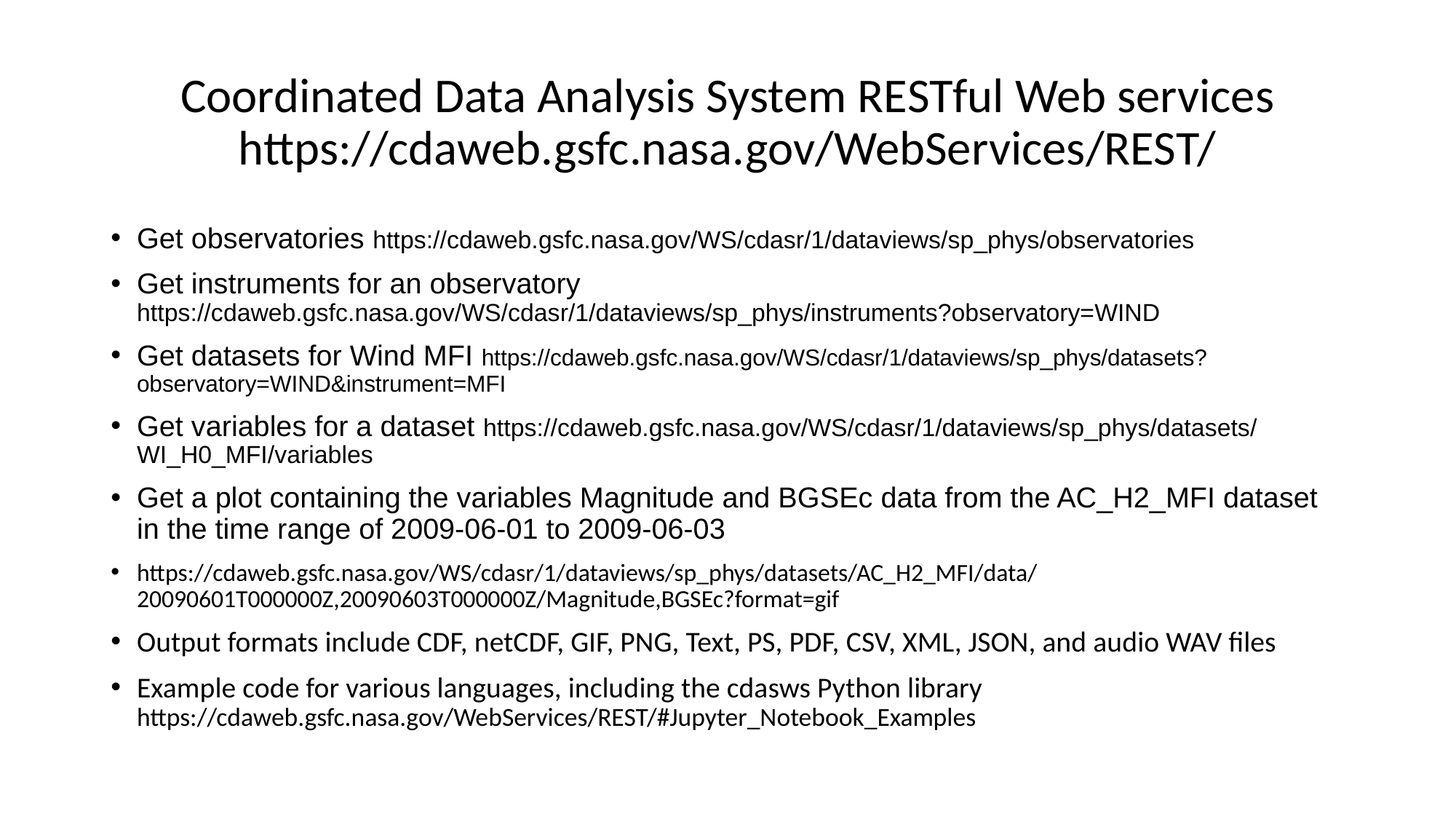

# Coordinated Data Analysis System RESTful Web services https://cdaweb.gsfc.nasa.gov/WebServices/REST/
Get observatories https://cdaweb.gsfc.nasa.gov/WS/cdasr/1/dataviews/sp_phys/observatories
Get instruments for an observatory https://cdaweb.gsfc.nasa.gov/WS/cdasr/1/dataviews/sp_phys/instruments?observatory=WIND
Get datasets for Wind MFI https://cdaweb.gsfc.nasa.gov/WS/cdasr/1/dataviews/sp_phys/datasets?observatory=WIND&instrument=MFI
Get variables for a dataset https://cdaweb.gsfc.nasa.gov/WS/cdasr/1/dataviews/sp_phys/datasets/WI_H0_MFI/variables
Get a plot containing the variables Magnitude and BGSEc data from the AC_H2_MFI dataset in the time range of 2009-06-01 to 2009-06-03
https://cdaweb.gsfc.nasa.gov/WS/cdasr/1/dataviews/sp_phys/datasets/AC_H2_MFI/data/20090601T000000Z,20090603T000000Z/Magnitude,BGSEc?format=gif
Output formats include CDF, netCDF, GIF, PNG, Text, PS, PDF, CSV, XML, JSON, and audio WAV files
Example code for various languages, including the cdasws Python library https://cdaweb.gsfc.nasa.gov/WebServices/REST/#Jupyter_Notebook_Examples